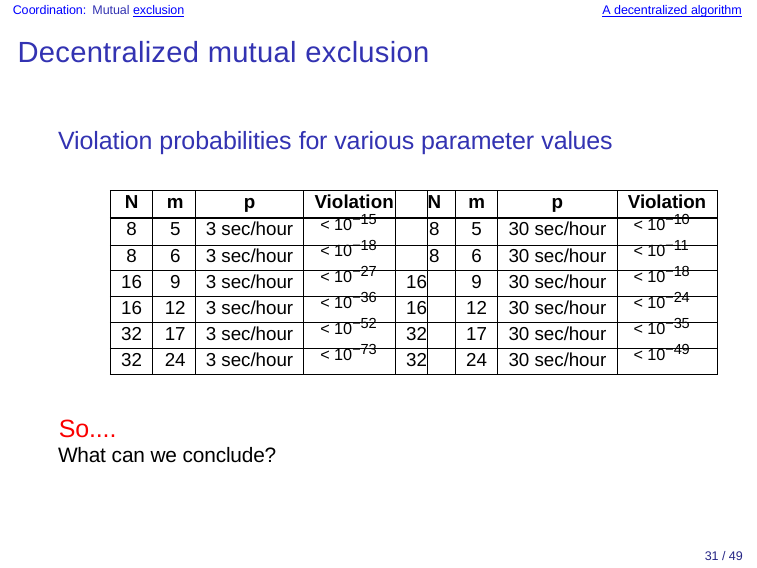

Coordination: Mutual exclusion
A decentralized algorithm
Decentralized mutual exclusion

Violation probabilities for various parameter values
| N | m | p | Violation |  | N | m | p | Violation |
| --- | --- | --- | --- | --- | --- | --- | --- | --- |
| 8 | 5 | 3 sec/hour | < 10−15 |  | 8 | 5 | 30 sec/hour | < 10−10 |
| 8 | 6 | 3 sec/hour | < 10−18 |  | 8 | 6 | 30 sec/hour | < 10−11 |
| 16 | 9 | 3 sec/hour | < 10−27 | 16 |  | 9 | 30 sec/hour | < 10−18 |
| 16 | 12 | 3 sec/hour | < 10−36 | 16 |  | 12 | 30 sec/hour | < 10−24 |
| 32 | 17 | 3 sec/hour | < 10−52 | 32 |  | 17 | 30 sec/hour | < 10−35 |
| 32 | 24 | 3 sec/hour | < 10−73 | 32 |  | 24 | 30 sec/hour | < 10−49 |
So....
What can we conclude?
31 / 49